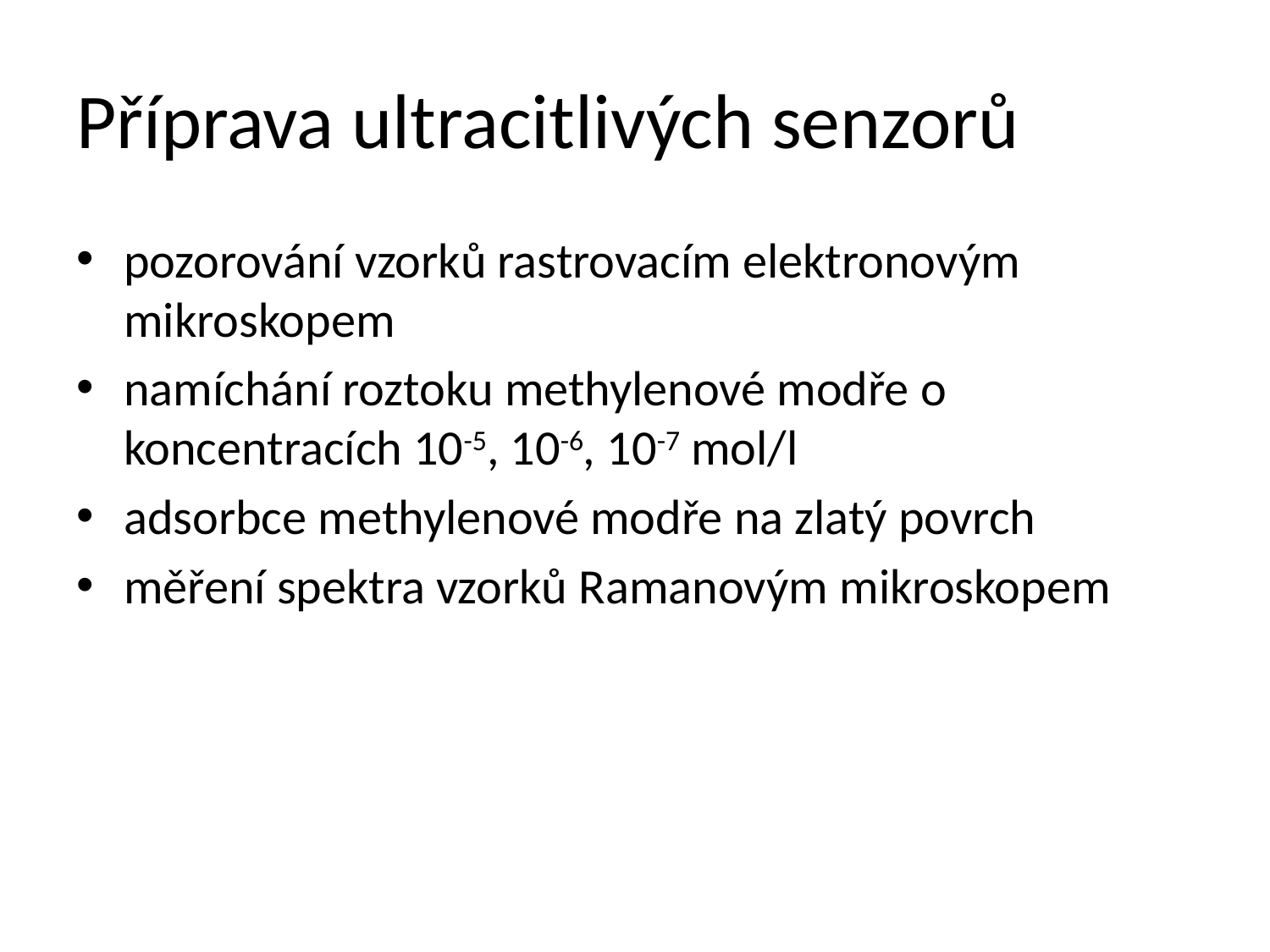

# Příprava ultracitlivých senzorů
pozorování vzorků rastrovacím elektronovým mikroskopem
namíchání roztoku methylenové modře o koncentracích 10-5, 10-6, 10-7 mol/l
adsorbce methylenové modře na zlatý povrch
měření spektra vzorků Ramanovým mikroskopem